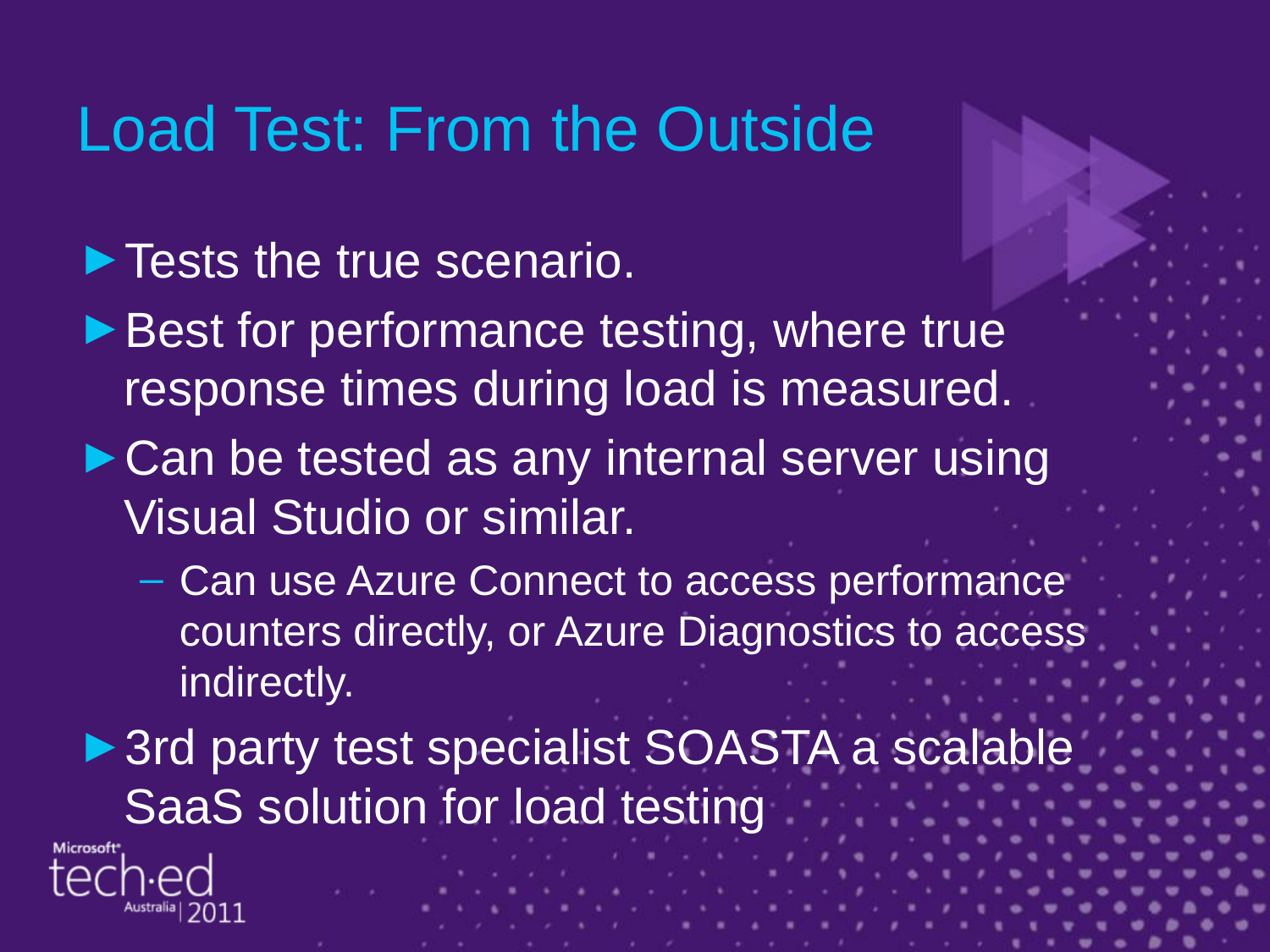

# Load Test: From the Outside
Tests the true scenario.
Best for performance testing, where true response times during load is measured.
Can be tested as any internal server using Visual Studio or similar.
Can use Azure Connect to access performance counters directly, or Azure Diagnostics to access indirectly.
3rd party test specialist SOASTA a scalable SaaS solution for load testing